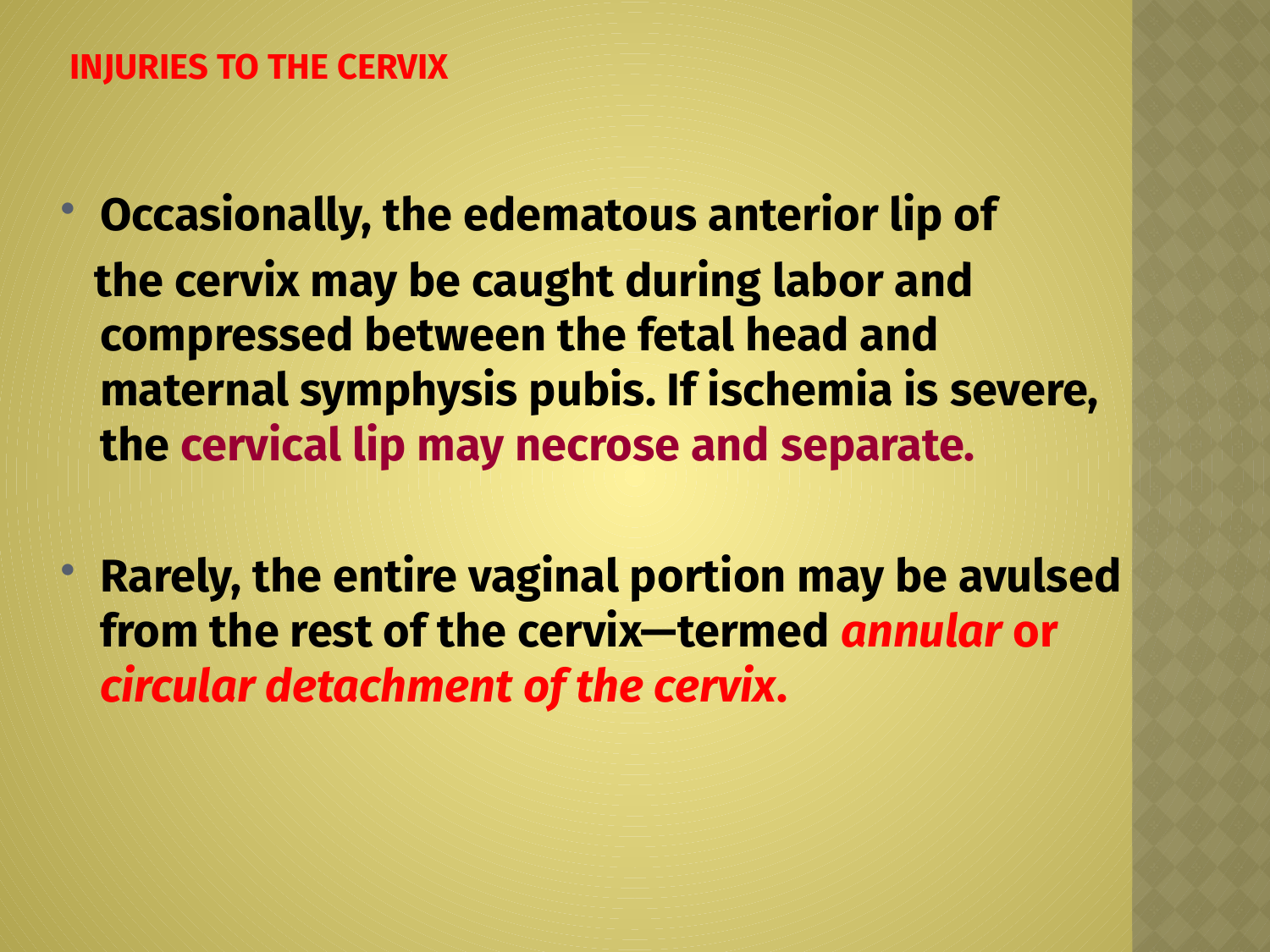

# Injuries to the Cervix
Occasionally, the edematous anterior lip of
   the cervix may be caught during labor and compressed between the fetal head and maternal symphysis pubis. If ischemia is severe, the cervical lip may necrose and separate.

Rarely, the entire vaginal portion may be avulsed from the rest of the cervix—termed annular or circular detachment of the cervix.